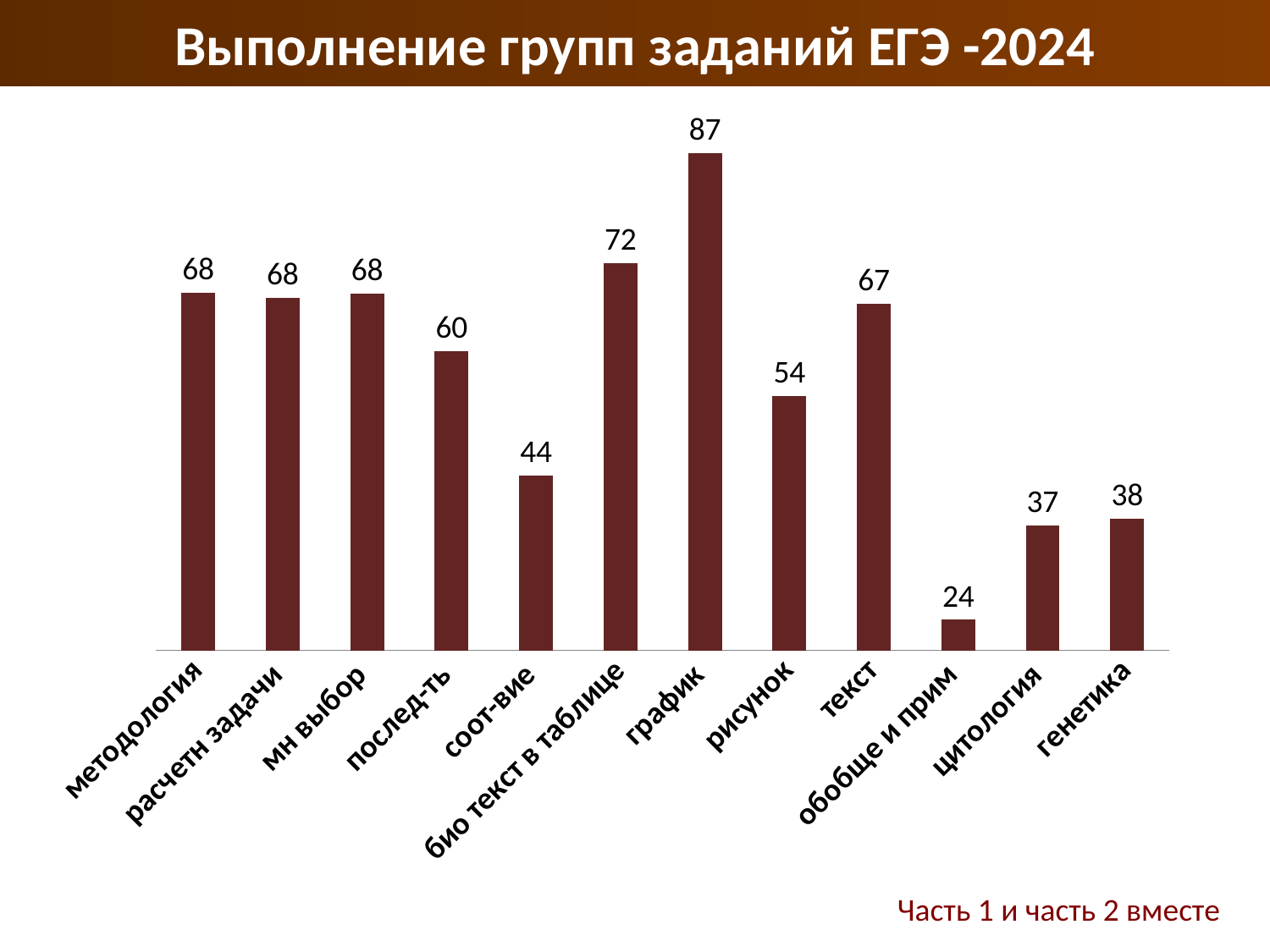

# Выполнение групп заданий ЕГЭ -2024

### Chart

| Category |  |
|---|---|
| методология | 68.34333333333333 |
| расчетн задачи  | 67.66 |
| мн выбор  | 68.25166666666667 |
| послед-ть  | 60.446666666666665 |
| соот-вие  | 43.660000000000004 |
| био текст в таблице | 72.34 |
| график  | 87.23 |
| рисунок | 54.362 |
| текст | 66.81 |
| обобще и прим  | 24.15 |
| цитология  | 36.88 |
| генетика | 37.8 |
Часть 1 и часть 2 вместе